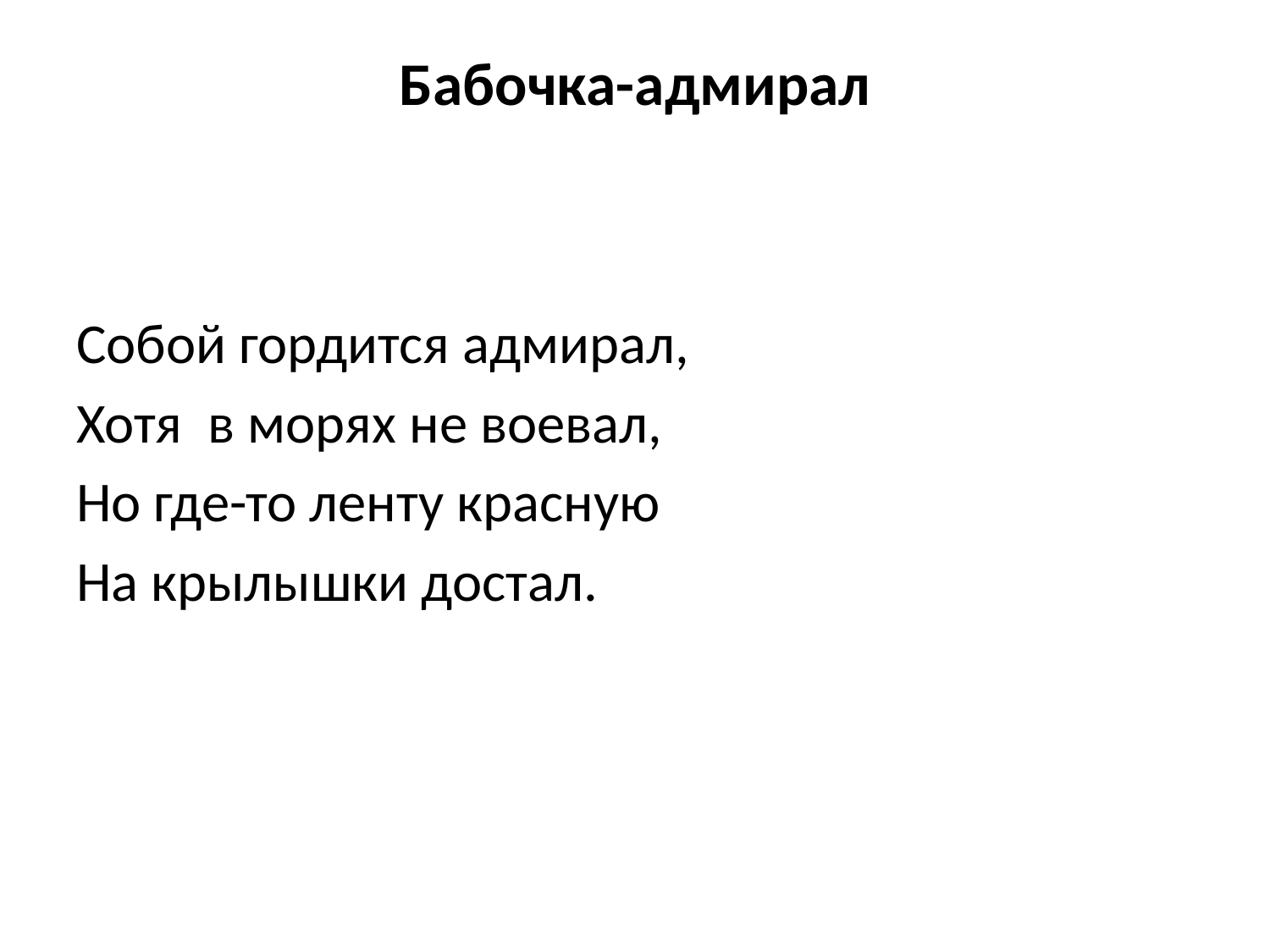

# Бабочка-адмирал

Собой гордится адмирал,
Хотя  в морях не воевал,
Но где-то ленту красную
На крылышки достал.